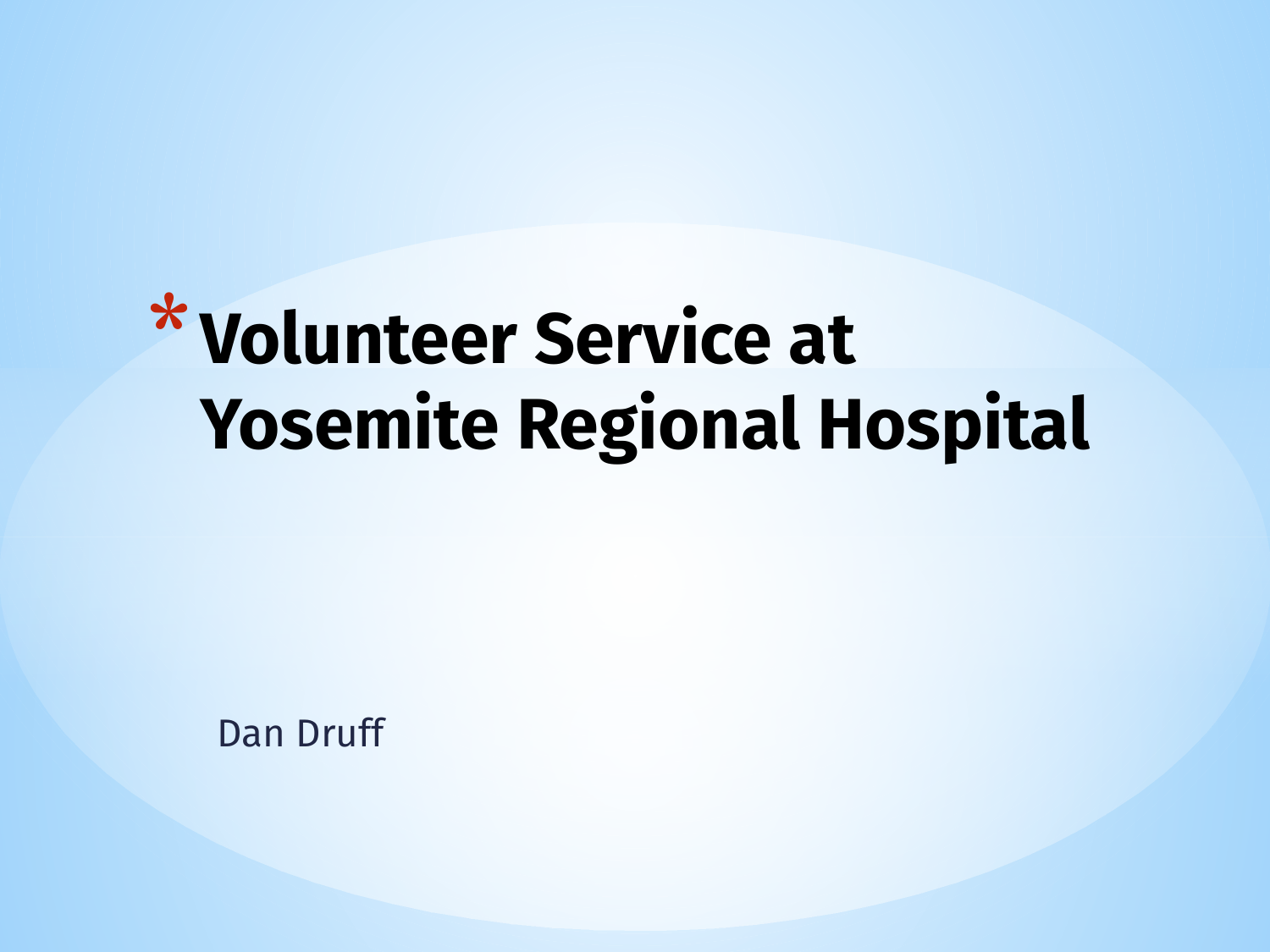

# Volunteer Service at Yosemite Regional Hospital
Dan Druff